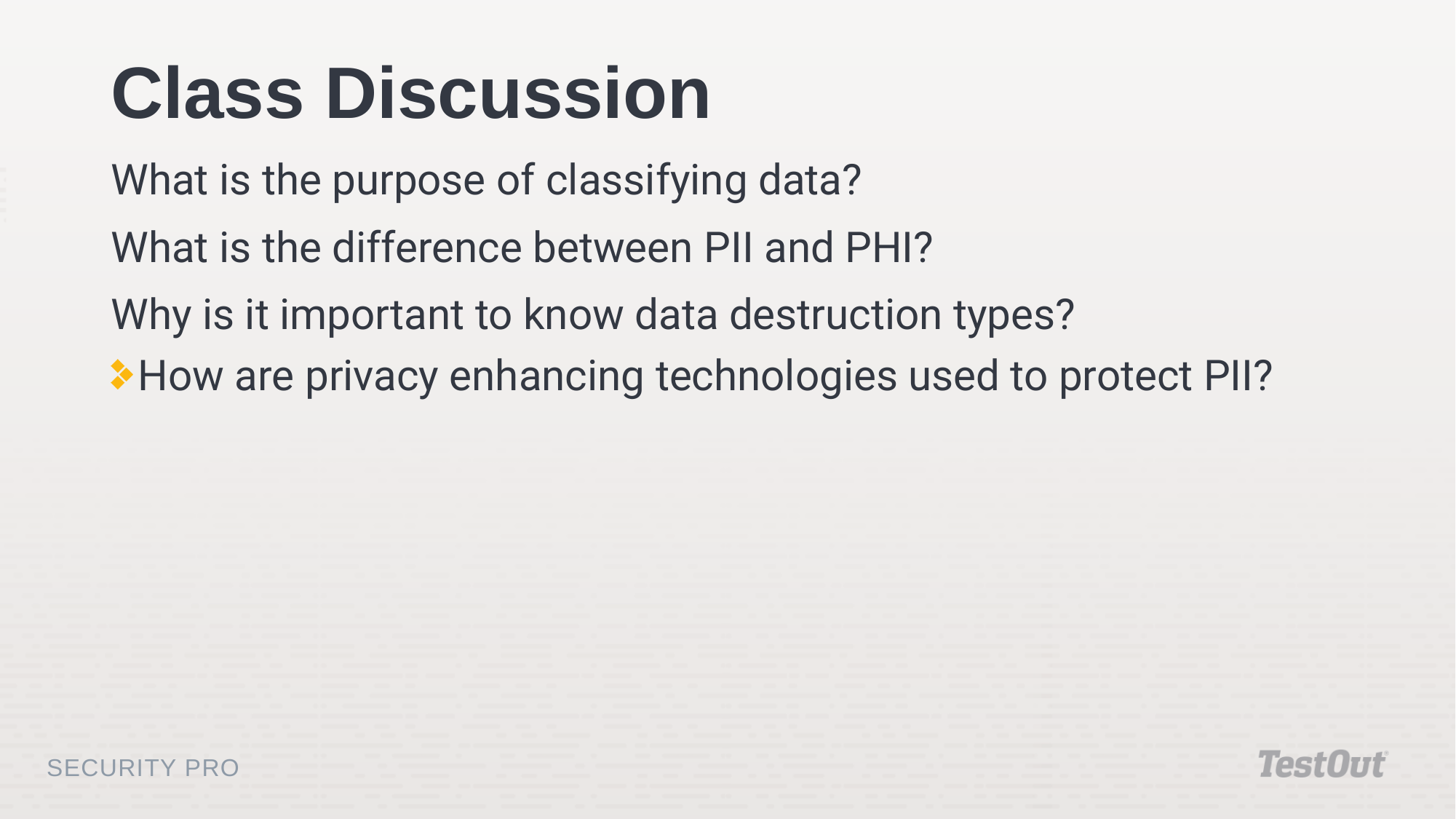

# Class Discussion
What is the purpose of classifying data?
What is the difference between PII and PHI?
Why is it important to know data destruction types?
How are privacy enhancing technologies used to protect PII?
Security Pro